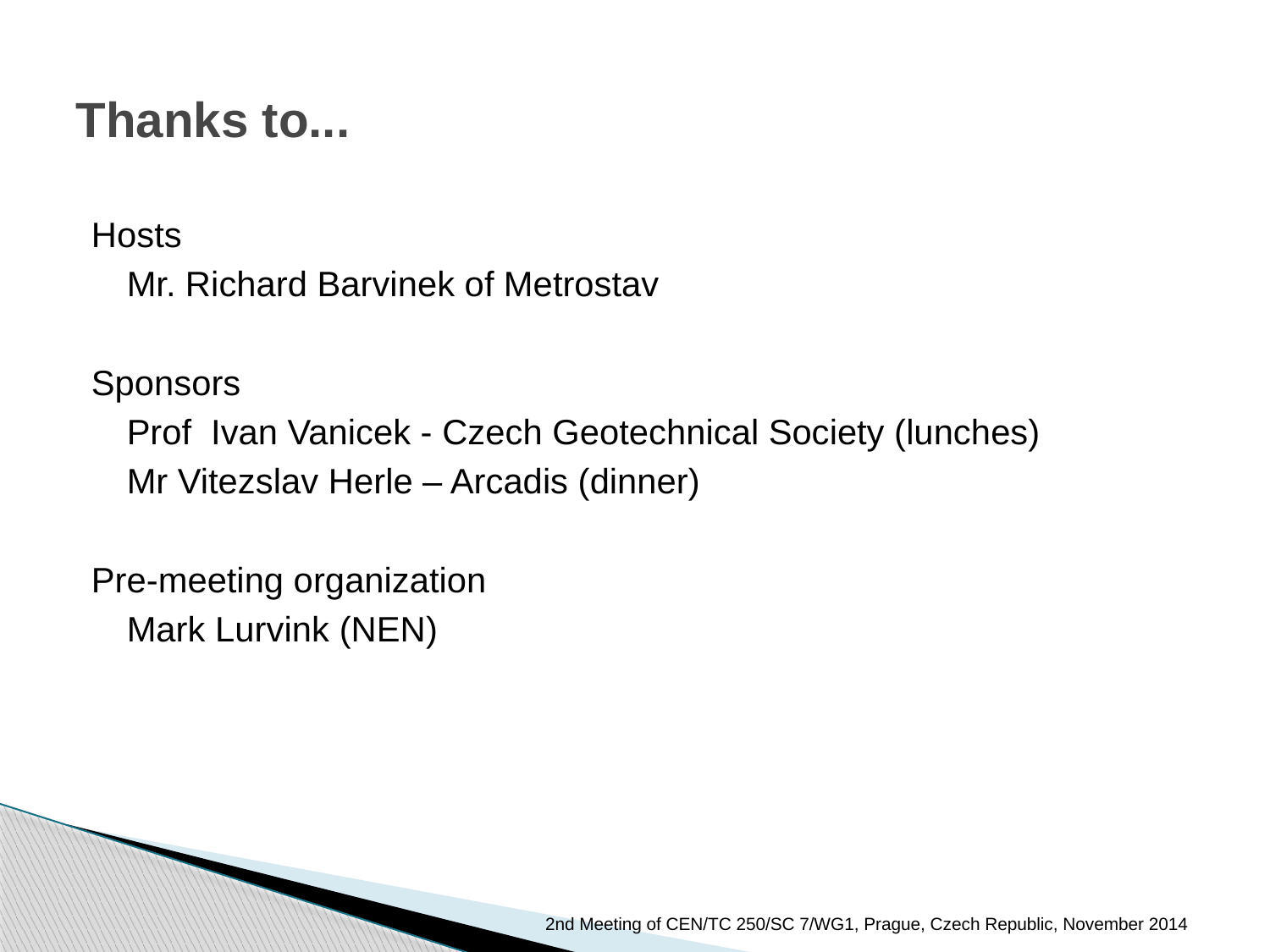

# Thanks to...
Hosts
	Mr. Richard Barvinek of Metrostav

Sponsors
	Prof  Ivan Vanicek - Czech Geotechnical Society (lunches)
	Mr Vitezslav Herle – Arcadis (dinner)

Pre-meeting organization
	Mark Lurvink (NEN)
2nd Meeting of CEN/TC 250/SC 7/WG1, Prague, Czech Republic, November 2014